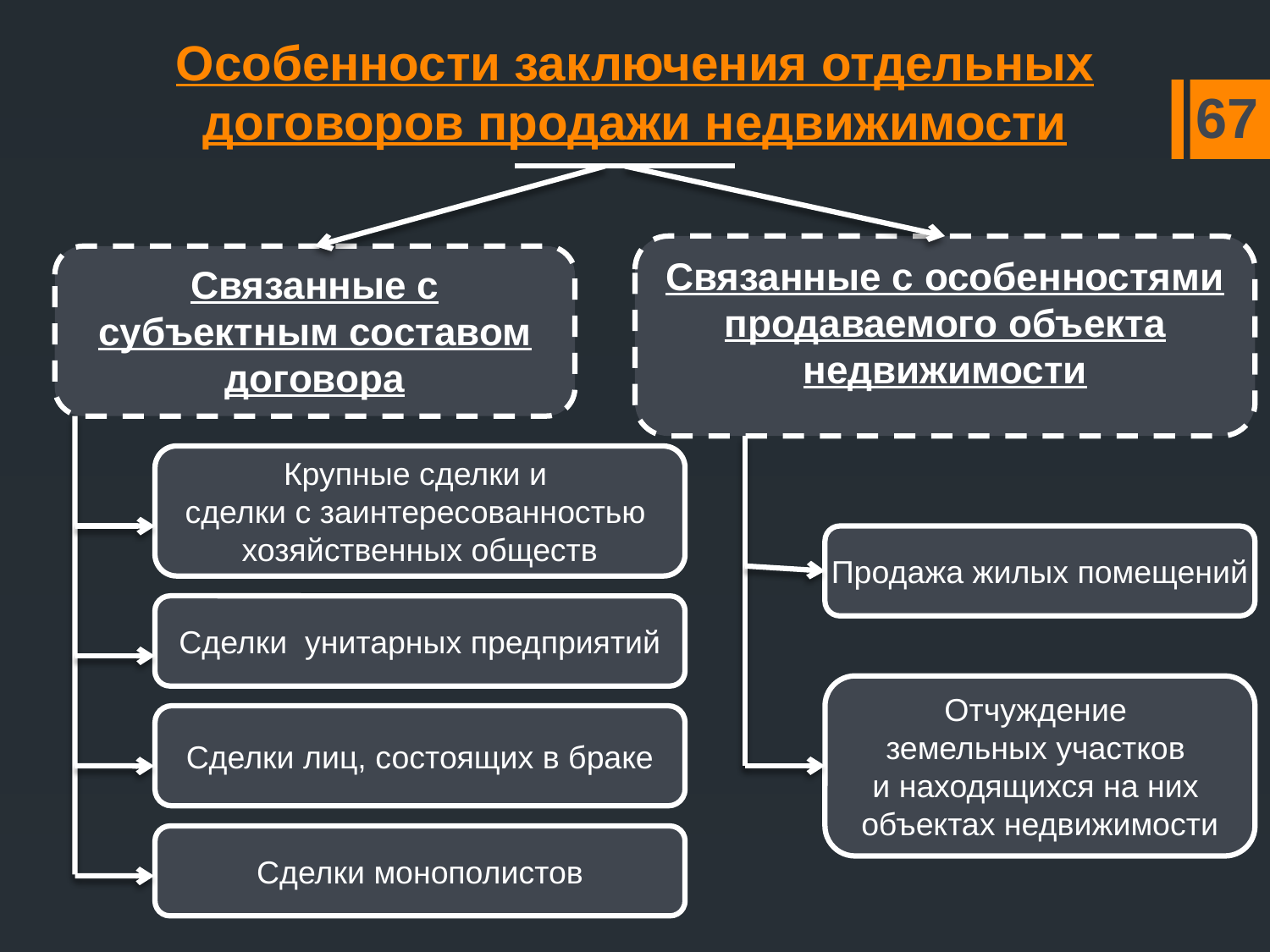

# Особенности заключения отдельных договоров продажи недвижимости
67
Связанные с особенностями продаваемого объекта недвижимости
Связанные с субъектным составом договора

Крупные сделки и
сделки с заинтересованностью
хозяйственных обществ
Продажа жилых помещений
Сделки  унитарных предприятий
Отчуждение
земельных участков
и находящихся на них
объектах недвижимости
Сделки лиц, состоящих в браке
Сделки монополистов